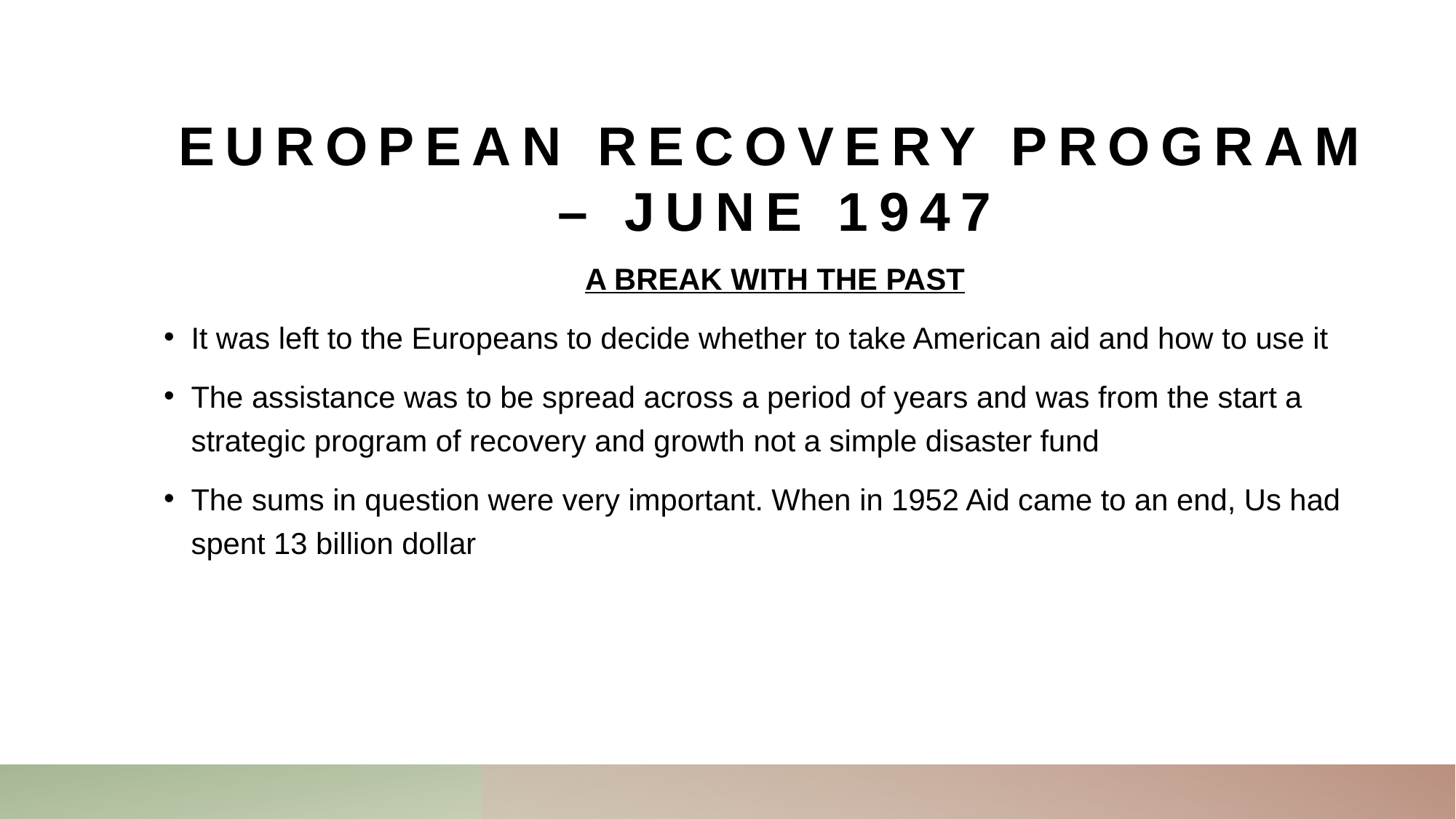

# EUROPEAN RECOVERY Program – JUNE 1947
A BREAK WITH THE PAST
It was left to the Europeans to decide whether to take American aid and how to use it
The assistance was to be spread across a period of years and was from the start a strategic program of recovery and growth not a simple disaster fund
The sums in question were very important. When in 1952 Aid came to an end, Us had spent 13 billion dollar